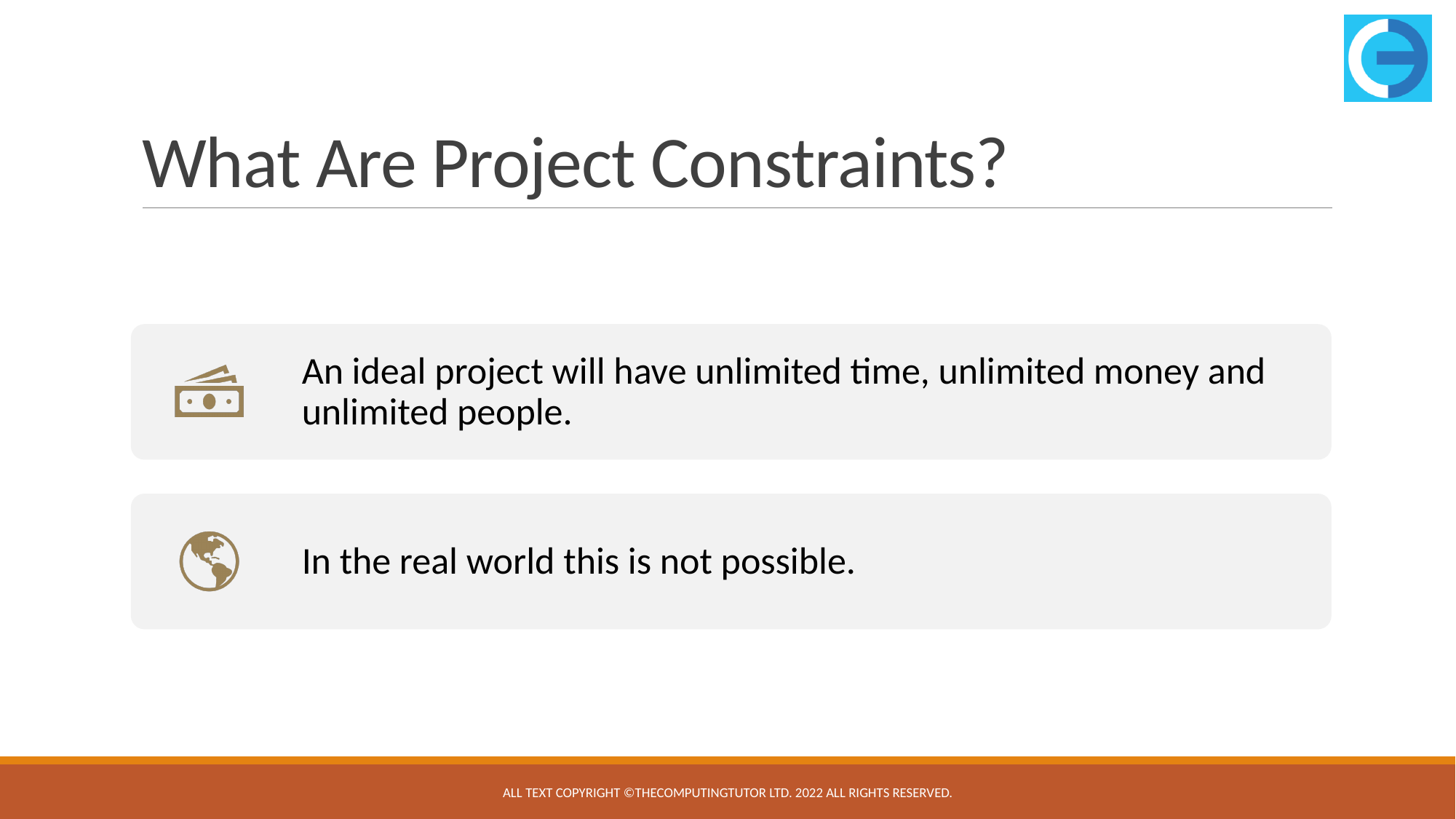

# What Are Project Constraints?
An ideal project will have unlimited time, unlimited money and unlimited people.
In the real world this is not possible.
All text copyright ©TheComputingTutor Ltd. 2022 All rights Reserved.